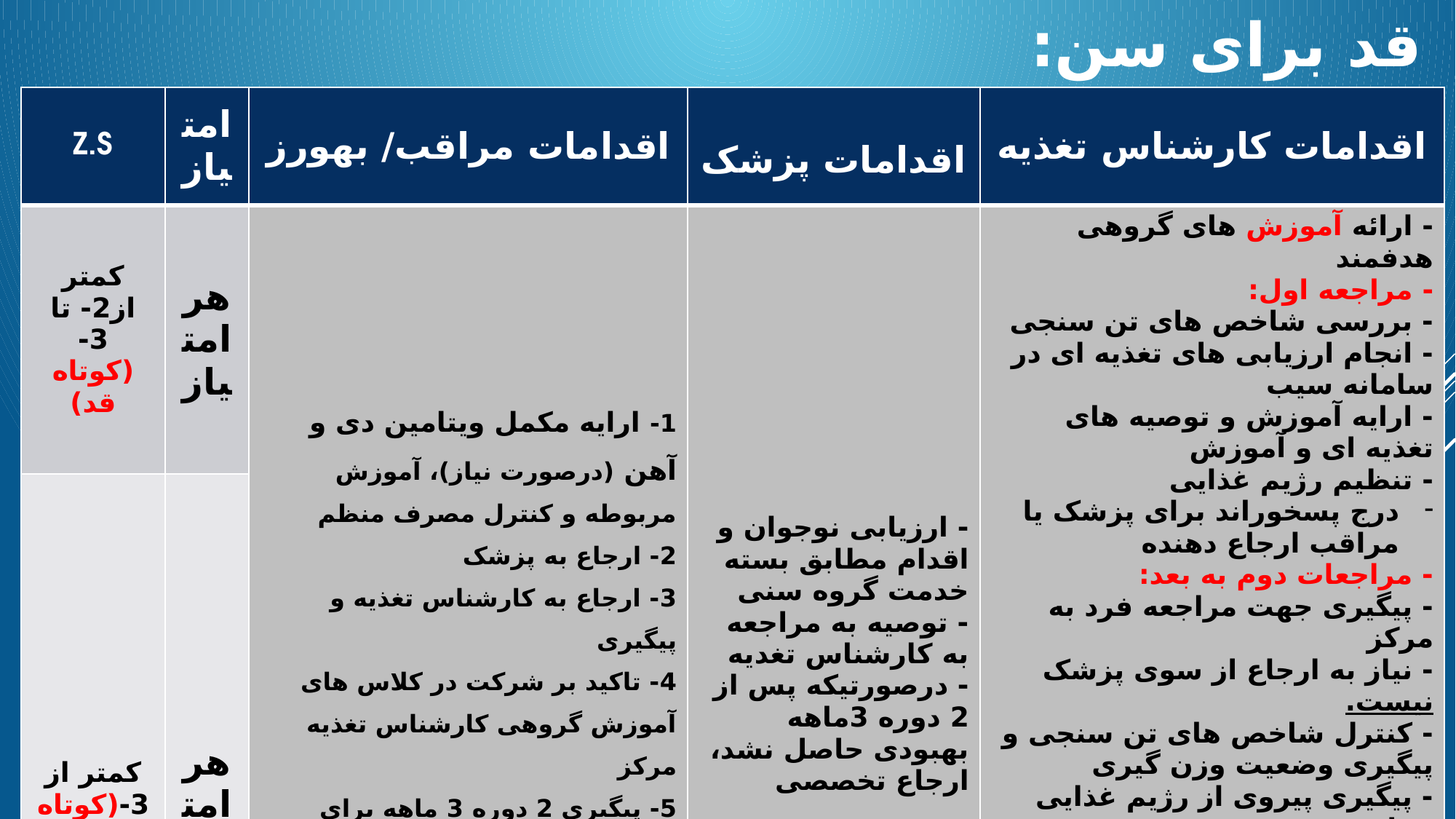

قد برای سن:
| Z.S | امتیاز | اقدامات مراقب/ بهورز | اقدامات پزشک | اقدامات کارشناس تغذیه |
| --- | --- | --- | --- | --- |
| کمتر از2- تا 3- (کوتاه قد) | هر امتیاز | 1- ارایه مکمل ویتامین دی و آهن (درصورت نیاز)، آموزش مربوطه و کنترل مصرف منظم 2- ارجاع به پزشک 3- ارجاع به کارشناس تغذیه و پیگیری 4- تاکید بر شرکت در کلاس های آموزش گروهی کارشناس تغذیه مرکز 5- پیگیری 2 دوره 3 ماهه برای مراجعه به کارشناس تغذیه 6- ادامه مراقبت مطابق بسته خدمت | - ارزیابی نوجوان و اقدام مطابق بسته خدمت گروه سنی - توصیه به مراجعه به کارشناس تغدیه - درصورتیکه پس از 2 دوره 3ماهه بهبودی حاصل نشد، ارجاع تخصصی | - ارائه آموزش های گروهی هدفمند - مراجعه اول: - بررسی شاخص های تن سنجی - انجام ارزیابی های تغذیه ای در سامانه سیب - ارایه آموزش و توصیه های تغذیه ای و آموزش - تنظیم رژیم غذایی درج پسخوراند برای پزشک یا مراقب ارجاع دهنده - مراجعات دوم به بعد: - پیگیری جهت مراجعه فرد به مرکز - نیاز به ارجاع از سوی پزشک نیست. - کنترل شاخص های تن سنجی و پیگیری وضعیت وزن گیری - پیگیری پیروی از رژیم غذایی تنظیم شده - آموزش و مشاوره تخصصی تغذیه در موارد عدم پیروی از اصول تغذیه سالم - پیگیری پس از 3ماه حداکثر تا 2 نوبت - درج پسخوراند برای مراقب یا پذشک ارجاع دهنده - درصورت عدم حصول نتیجه، ارجاع مجدد به پذشک مرکز |
| کمتر از 3-(کوتاه قدشدید) | هر امتیاز |  |  |  |